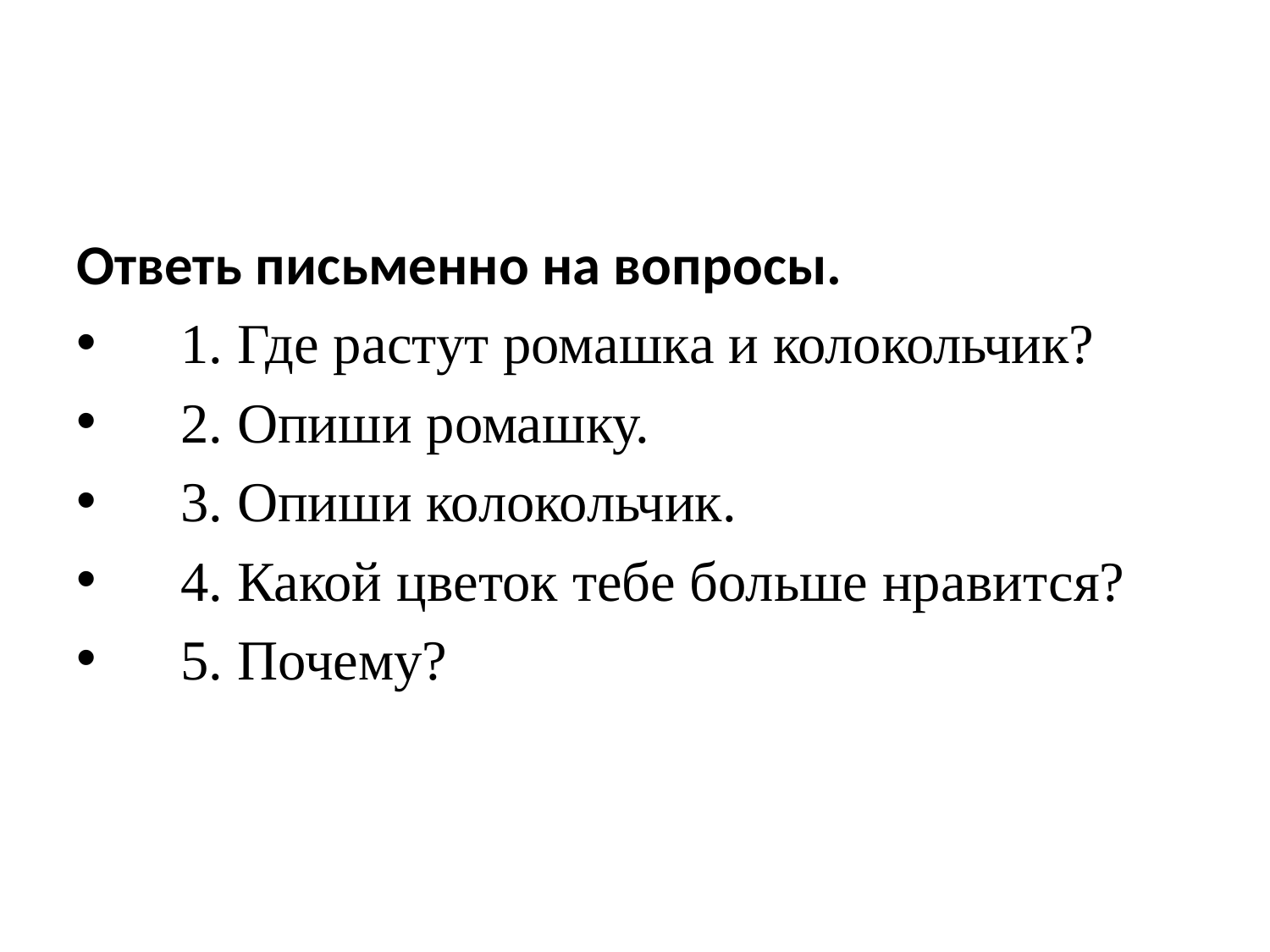

#
Ответь письменно на вопросы.
    1. Где растут ромашка и колокольчик?
    2. Опиши ромашку.
    3. Опиши колокольчик.
    4. Какой цветок тебе больше нравится?
    5. Почему?